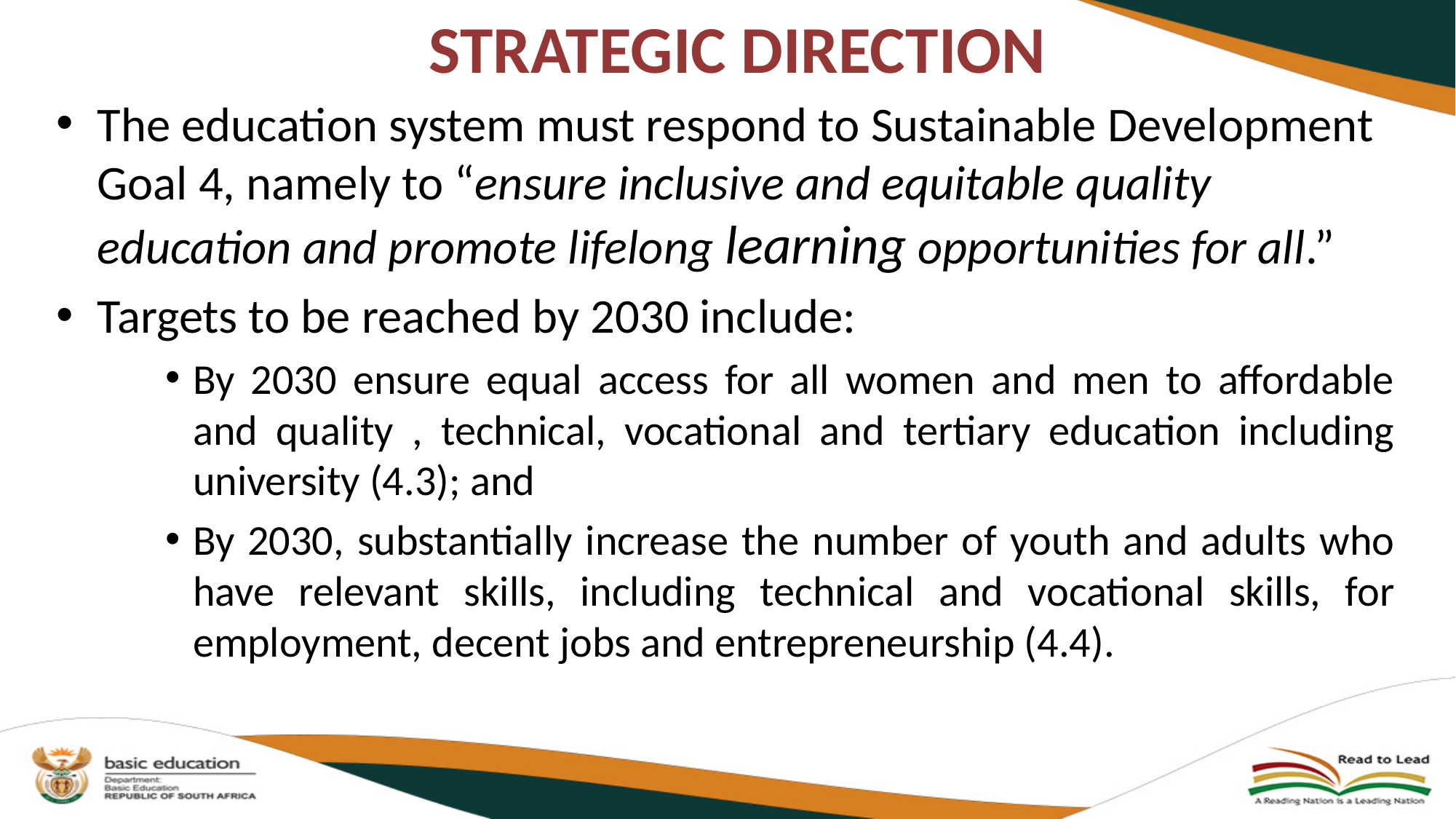

# STRATEGIC DIRECTION
The education system must respond to Sustainable Development Goal 4, namely to “ensure inclusive and equitable quality education and promote lifelong learning opportunities for all.”
Targets to be reached by 2030 include:
By 2030 ensure equal access for all women and men to affordable and quality , technical, vocational and tertiary education including university (4.3); and
By 2030, substantially increase the number of youth and adults who have relevant skills, including technical and vocational skills, for employment, decent jobs and entrepreneurship (4.4).